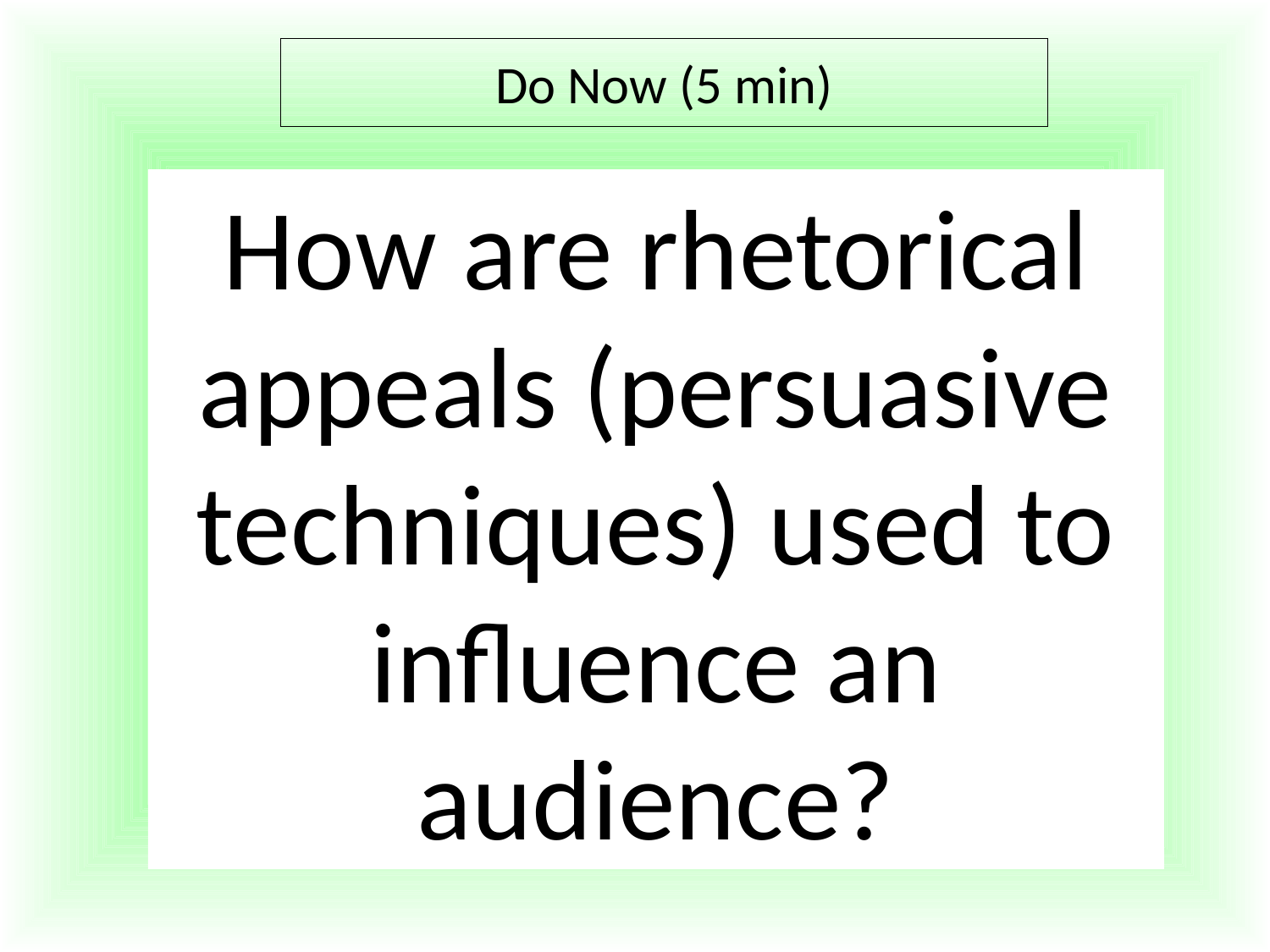

Do Now (5 min)
How are rhetorical appeals (persuasive techniques) used to influence an audience?